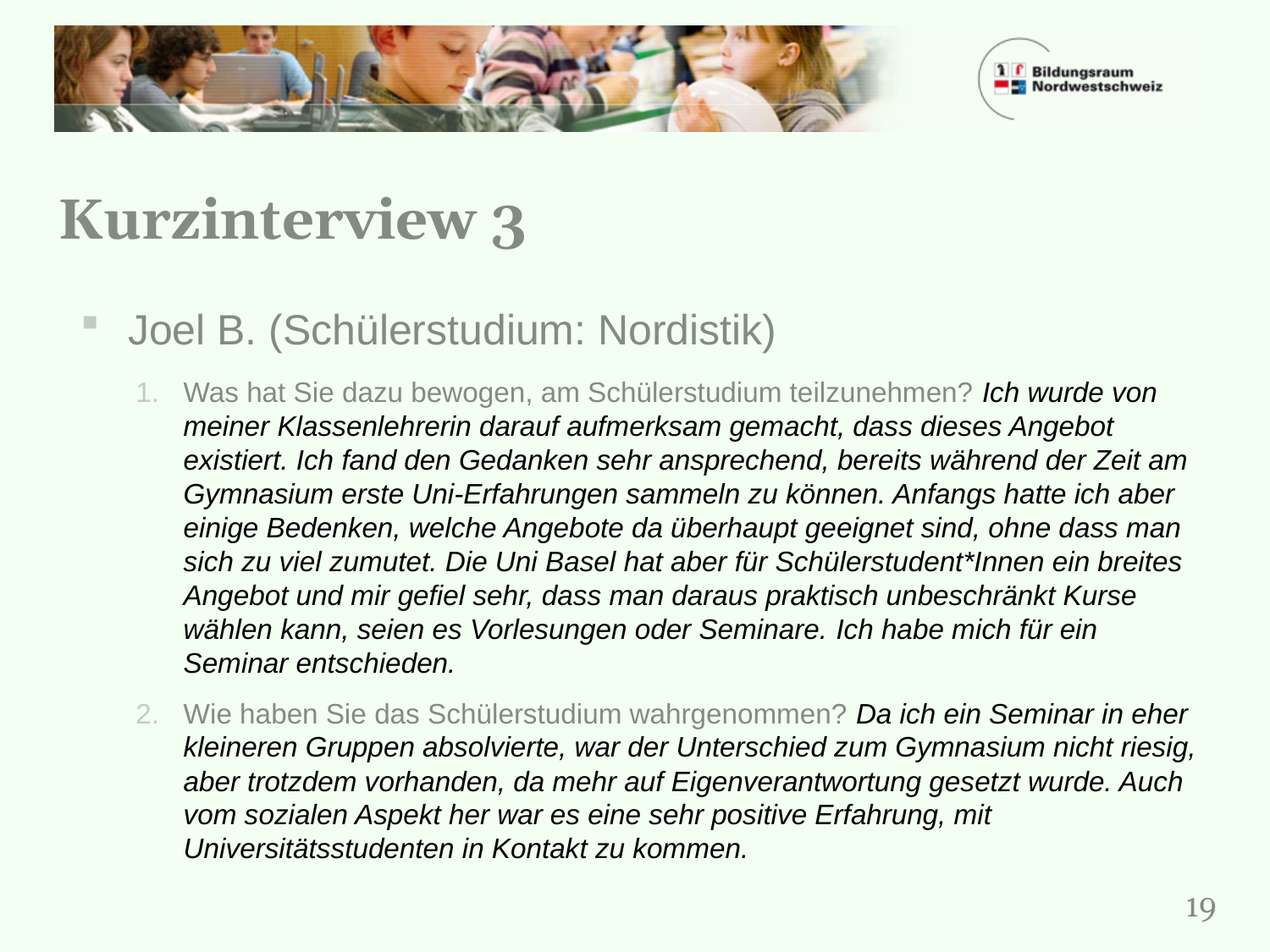

# Kurzinterview 3
Joel B. (Schülerstudium: Nordistik)
Was hat Sie dazu bewogen, am Schülerstudium teilzunehmen? Ich wurde von meiner Klassenlehrerin darauf aufmerksam gemacht, dass dieses Angebot existiert. Ich fand den Gedanken sehr ansprechend, bereits während der Zeit am Gymnasium erste Uni-Erfahrungen sammeln zu können. Anfangs hatte ich aber einige Bedenken, welche Angebote da überhaupt geeignet sind, ohne dass man sich zu viel zumutet. Die Uni Basel hat aber für Schülerstudent*Innen ein breites Angebot und mir gefiel sehr, dass man daraus praktisch unbeschränkt Kurse wählen kann, seien es Vorlesungen oder Seminare. Ich habe mich für ein Seminar entschieden.
Wie haben Sie das Schülerstudium wahrgenommen? Da ich ein Seminar in eher kleineren Gruppen absolvierte, war der Unterschied zum Gymnasium nicht riesig, aber trotzdem vorhanden, da mehr auf Eigenverantwortung gesetzt wurde. Auch vom sozialen Aspekt her war es eine sehr positive Erfahrung, mit Universitätsstudenten in Kontakt zu kommen.
19